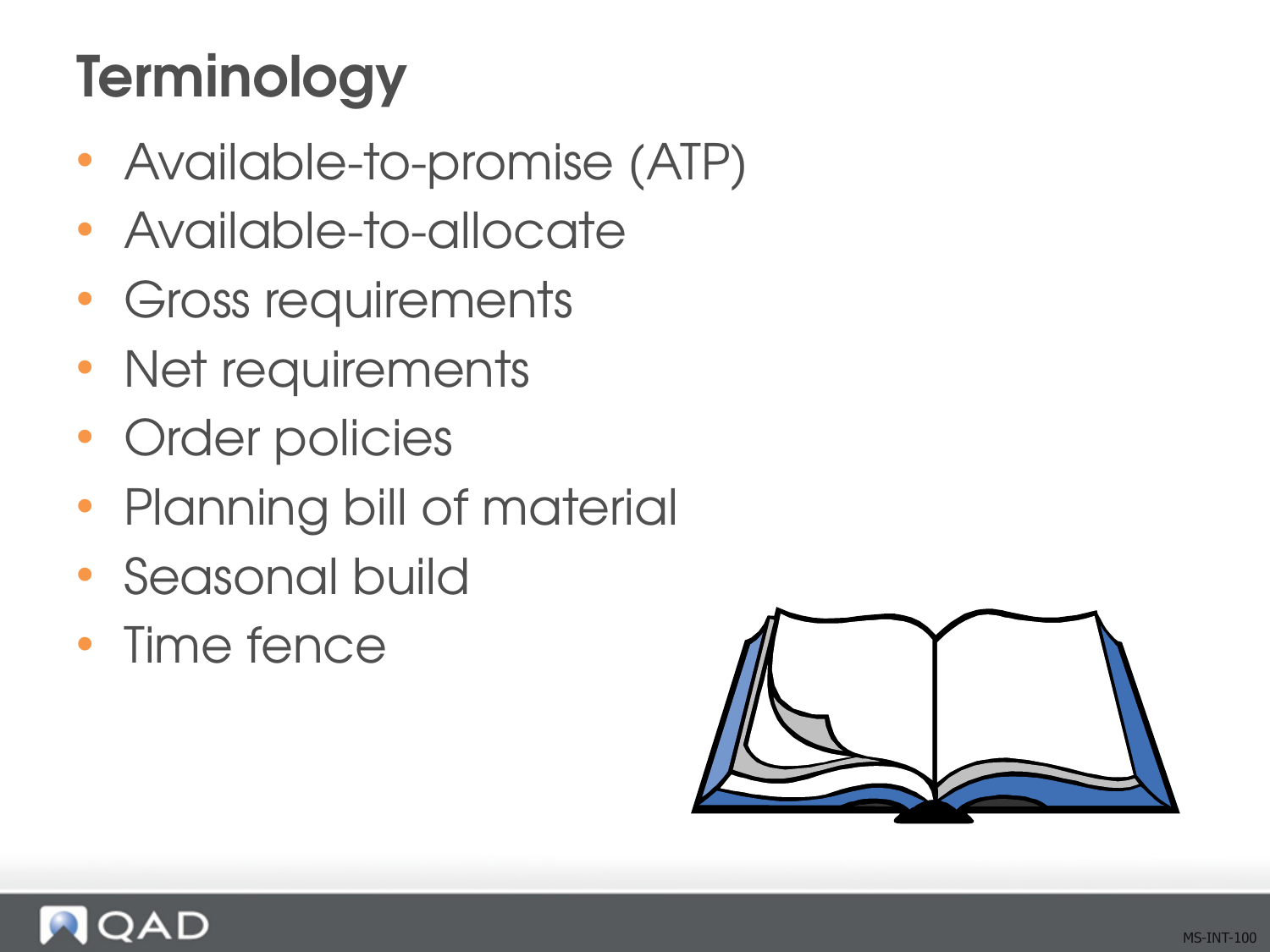

# Terminology
Available-to-promise (ATP)
Available-to-allocate
Gross requirements
Net requirements
Order policies
Planning bill of material
Seasonal build
Time fence

MS-INT-100